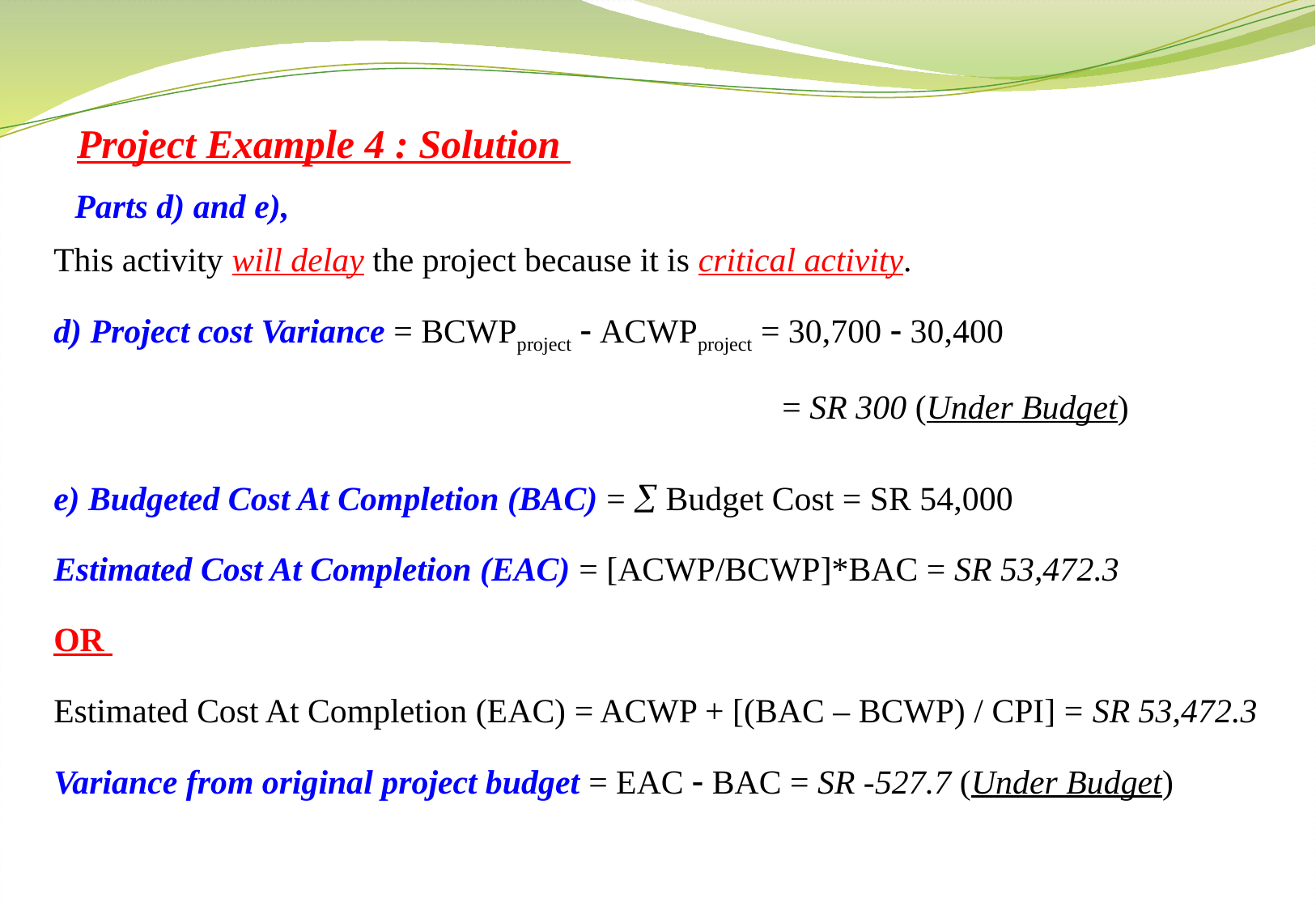

Project Example 4 : Solution
Parts d) and e),
This activity will delay the project because it is critical activity.
d) Project cost Variance = BCWPproject − ACWPproject = 30,700 − 30,400
						= SR 300 (Under Budget)
e) Budgeted Cost At Completion (BAC) = ∑ Budget Cost = SR 54,000
Estimated Cost At Completion (EAC) = [ACWP/BCWP]*BAC = SR 53,472.3
OR
Estimated Cost At Completion (EAC) = ACWP + [(BAC – BCWP) / CPI] = SR 53,472.3
Variance from original project budget = EAC − BAC = SR -527.7 (Under Budget)